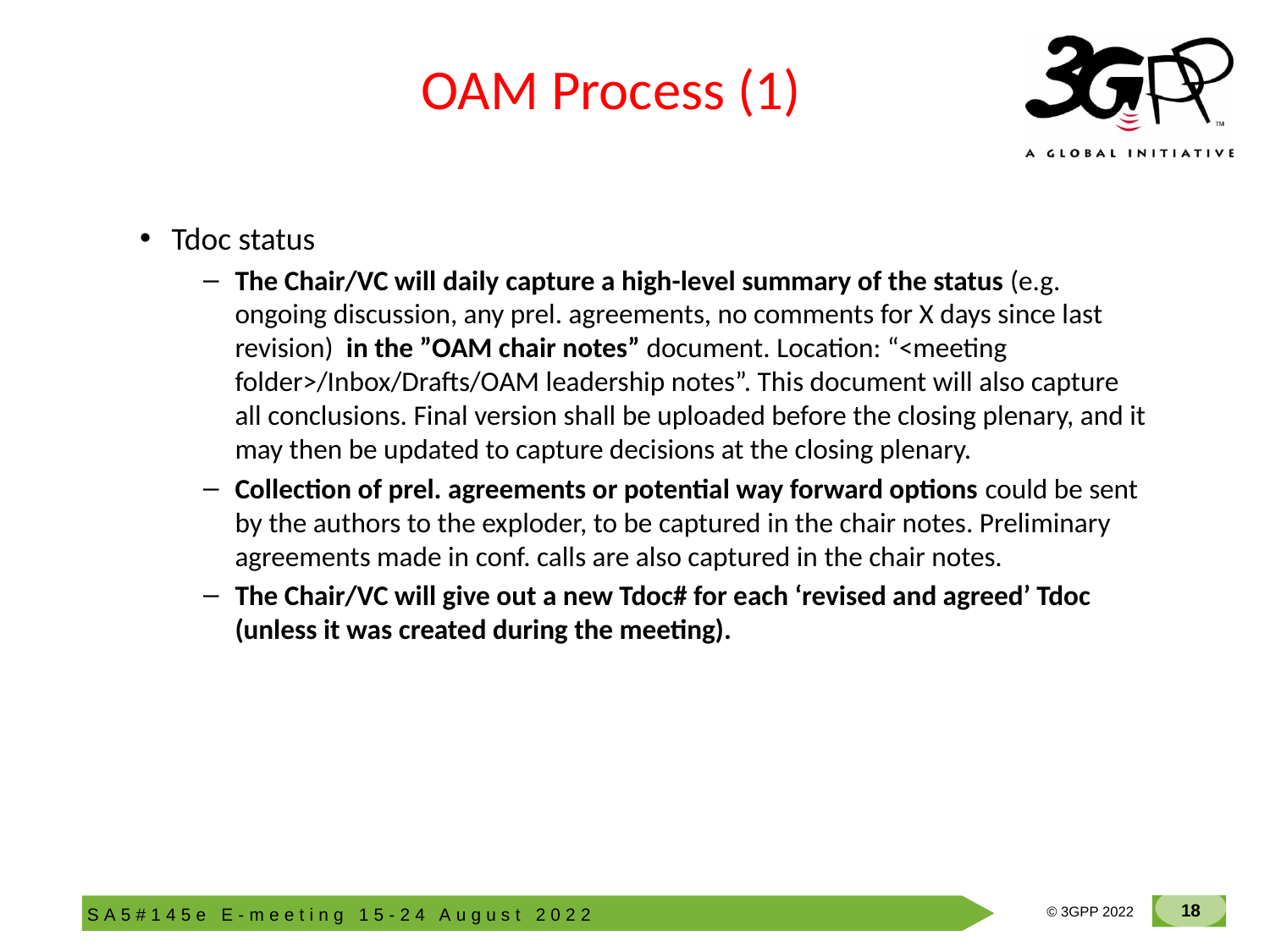

# OAM Process (1)
Tdoc status
The Chair/VC will daily capture a high-level summary of the status (e.g. ongoing discussion, any prel. agreements, no comments for X days since last revision)  in the ”OAM chair notes” document. Location: “<meeting folder>/Inbox/Drafts/OAM leadership notes”. This document will also capture all conclusions. Final version shall be uploaded before the closing plenary, and it may then be updated to capture decisions at the closing plenary.
Collection of prel. agreements or potential way forward options could be sent by the authors to the exploder, to be captured in the chair notes. Preliminary agreements made in conf. calls are also captured in the chair notes.
The Chair/VC will give out a new Tdoc# for each ‘revised and agreed’ Tdoc (unless it was created during the meeting).